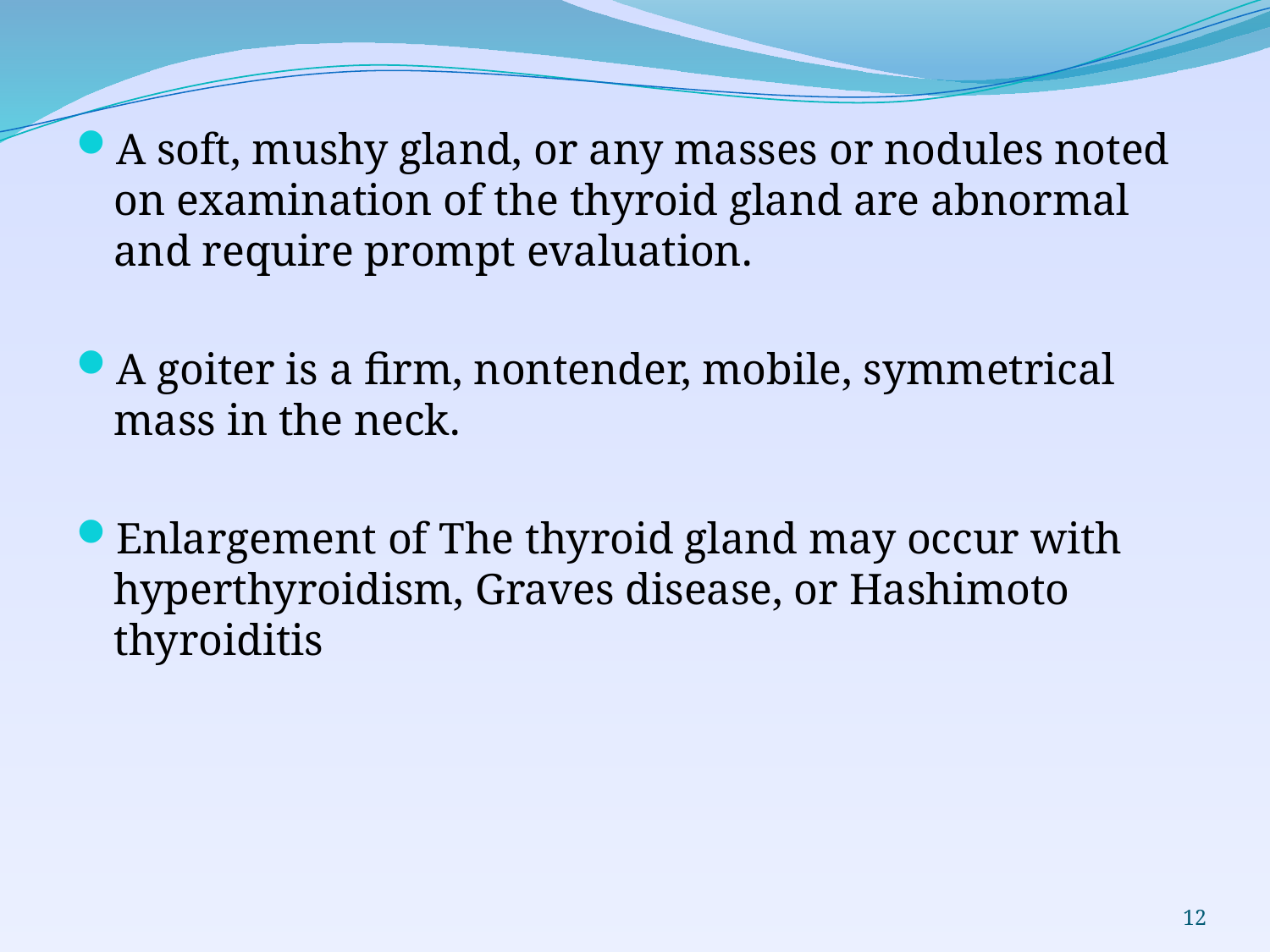

A soft, mushy gland, or any masses or nodules noted on examination of the thyroid gland are abnormal and require prompt evaluation.

A goiter is a firm, nontender, mobile, symmetrical mass in the neck.

Enlargement of The thyroid gland may occur with hyperthyroidism, Graves disease, or Hashimoto thyroiditis
12